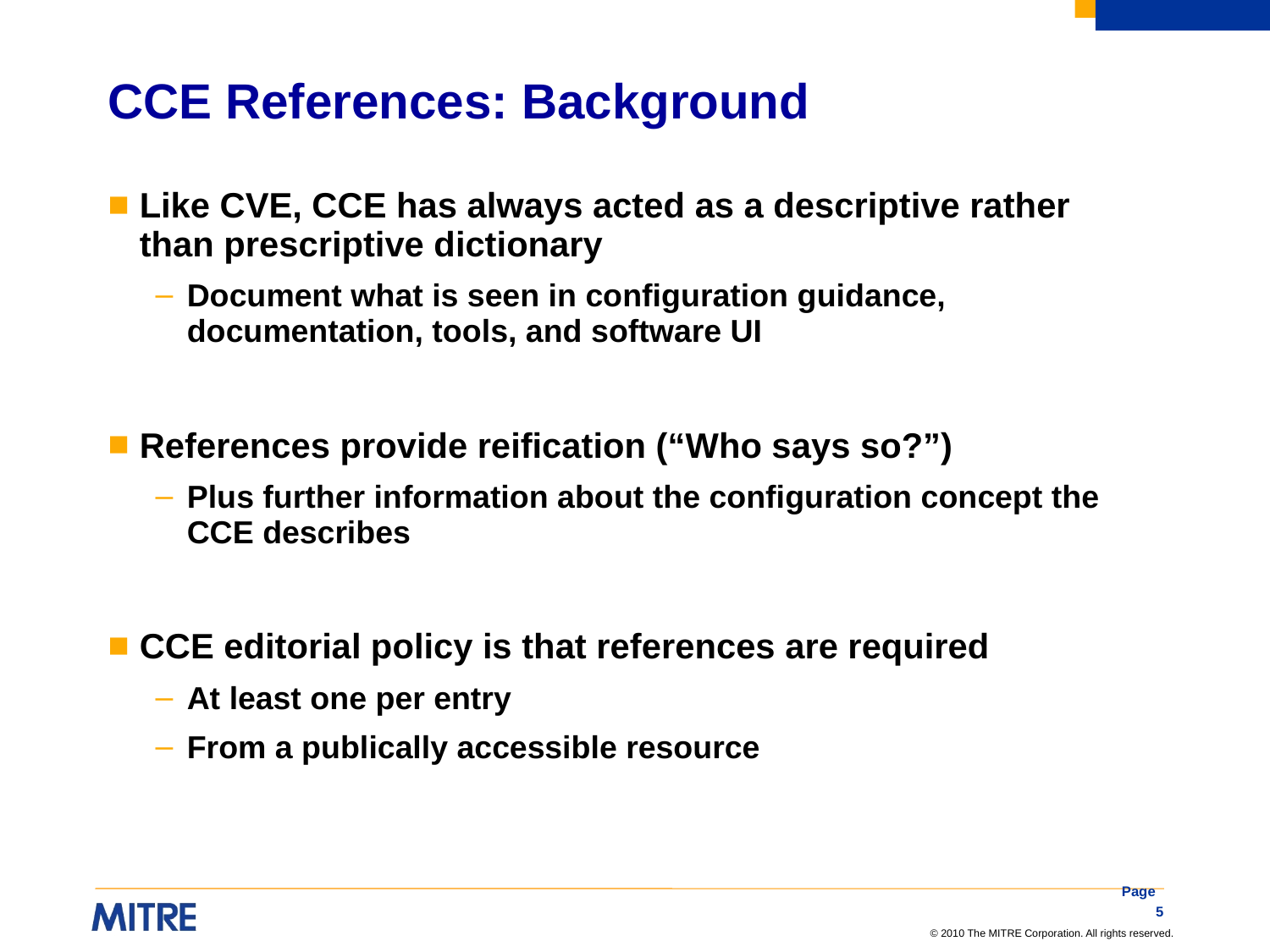

# CCE References: Background
Like CVE, CCE has always acted as a descriptive rather than prescriptive dictionary
Document what is seen in configuration guidance, documentation, tools, and software UI

References provide reification (“Who says so?”)
Plus further information about the configuration concept the CCE describes

CCE editorial policy is that references are required
At least one per entry
From a publically accessible resource

Page  5